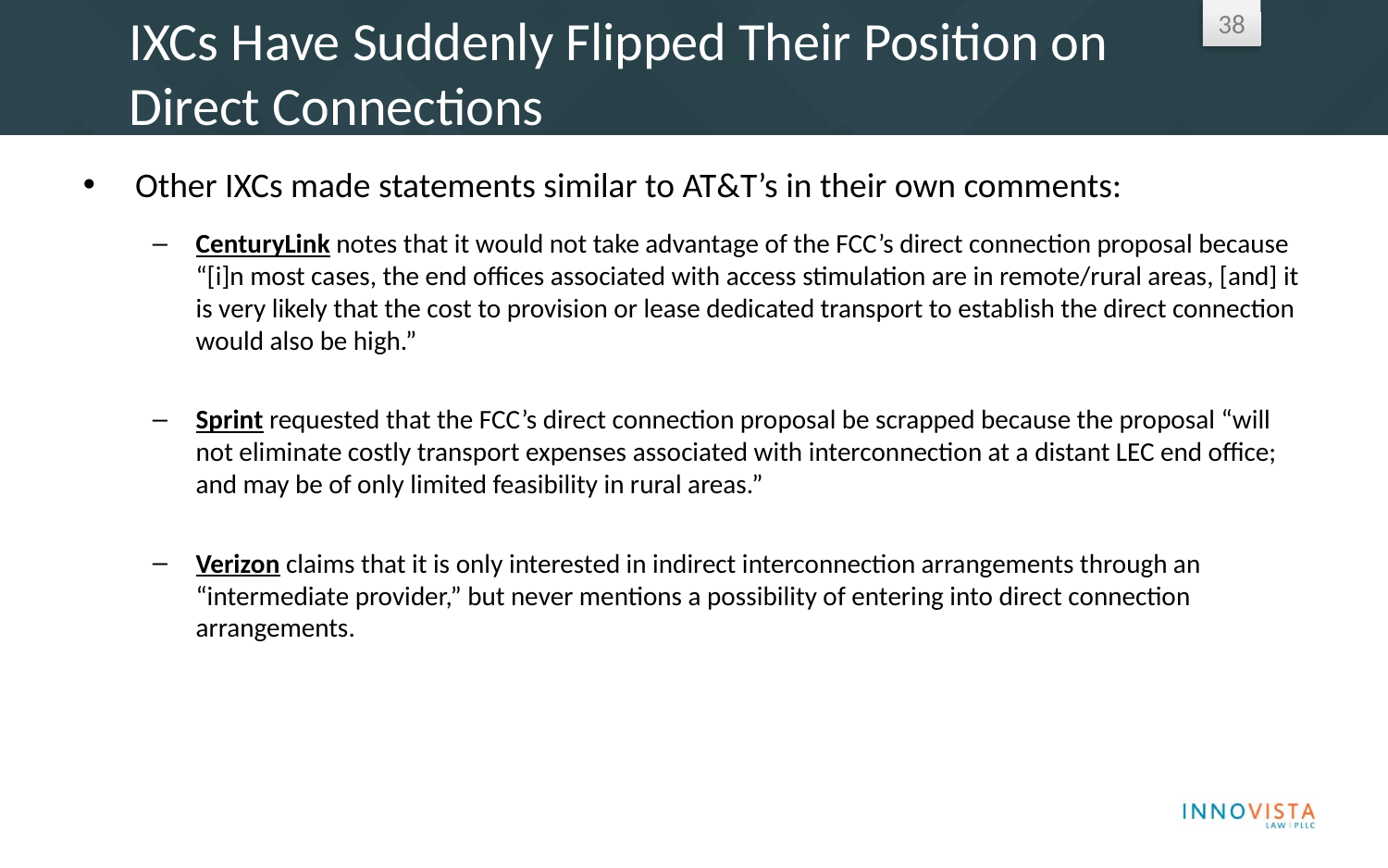

# IXCs Have Suddenly Flipped Their Position on Direct Connections
Other IXCs made statements similar to AT&T’s in their own comments:

CenturyLink notes that it would not take advantage of the FCC’s direct connection proposal because “[i]n most cases, the end offices associated with access stimulation are in remote/rural areas, [and] it is very likely that the cost to provision or lease dedicated transport to establish the direct connection would also be high.”

Sprint requested that the FCC’s direct connection proposal be scrapped because the proposal “will not eliminate costly transport expenses associated with interconnection at a distant LEC end office; and may be of only limited feasibility in rural areas.”

Verizon claims that it is only interested in indirect interconnection arrangements through an “intermediate provider,” but never mentions a possibility of entering into direct connection arrangements.